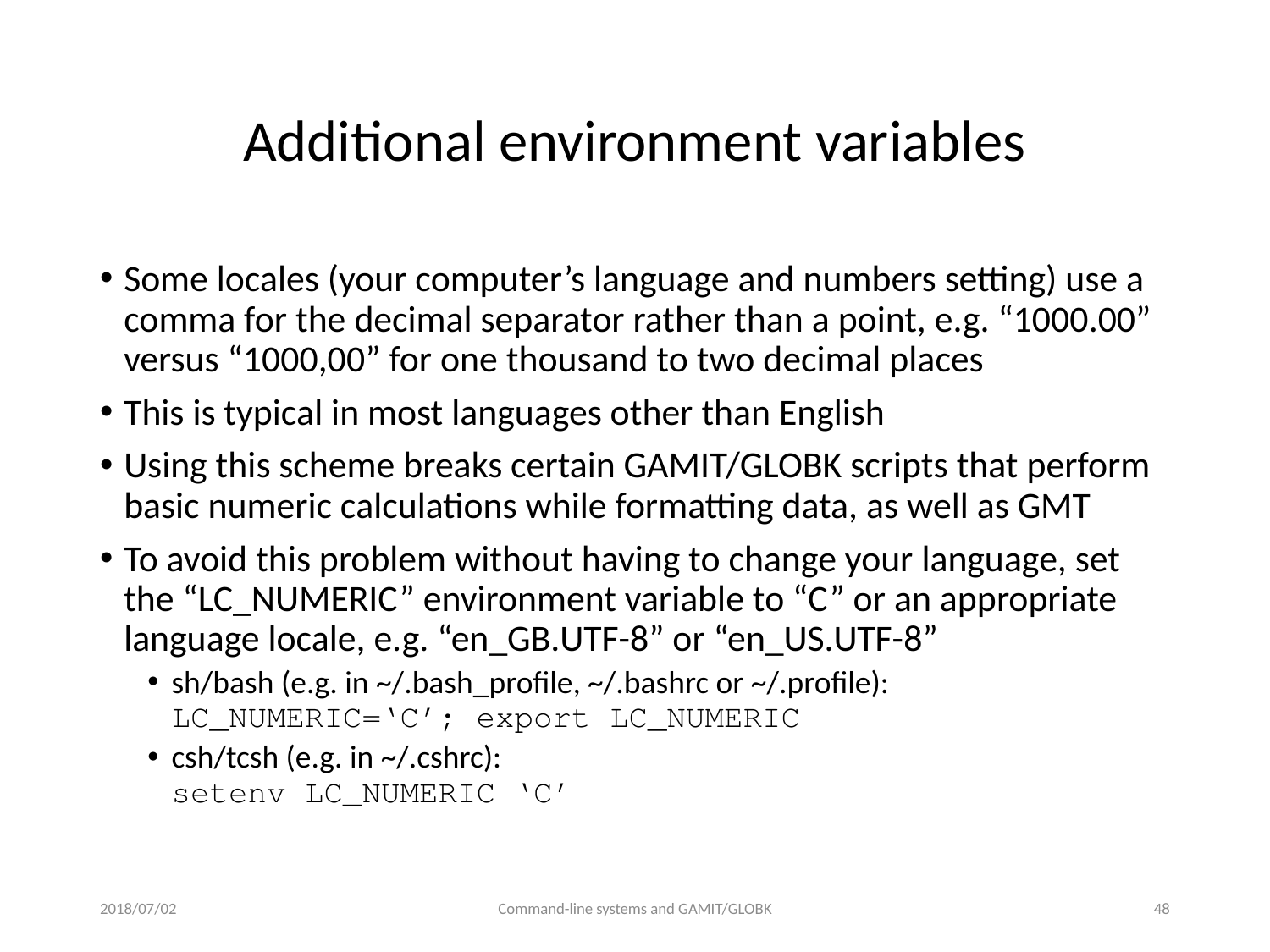

# Additional environment variables
Some locales (your computer’s language and numbers setting) use a comma for the decimal separator rather than a point, e.g. “1000.00” versus “1000,00” for one thousand to two decimal places
This is typical in most languages other than English
Using this scheme breaks certain GAMIT/GLOBK scripts that perform basic numeric calculations while formatting data, as well as GMT
To avoid this problem without having to change your language, set the “LC_NUMERIC” environment variable to “C” or an appropriate language locale, e.g. “en_GB.UTF-8” or “en_US.UTF-8”
sh/bash (e.g. in ~/.bash_profile, ~/.bashrc or ~/.profile):
LC_NUMERIC=‘C’; export LC_NUMERIC
csh/tcsh (e.g. in ~/.cshrc):
setenv LC_NUMERIC ‘C’
2018/07/02
Command-line systems and GAMIT/GLOBK
48